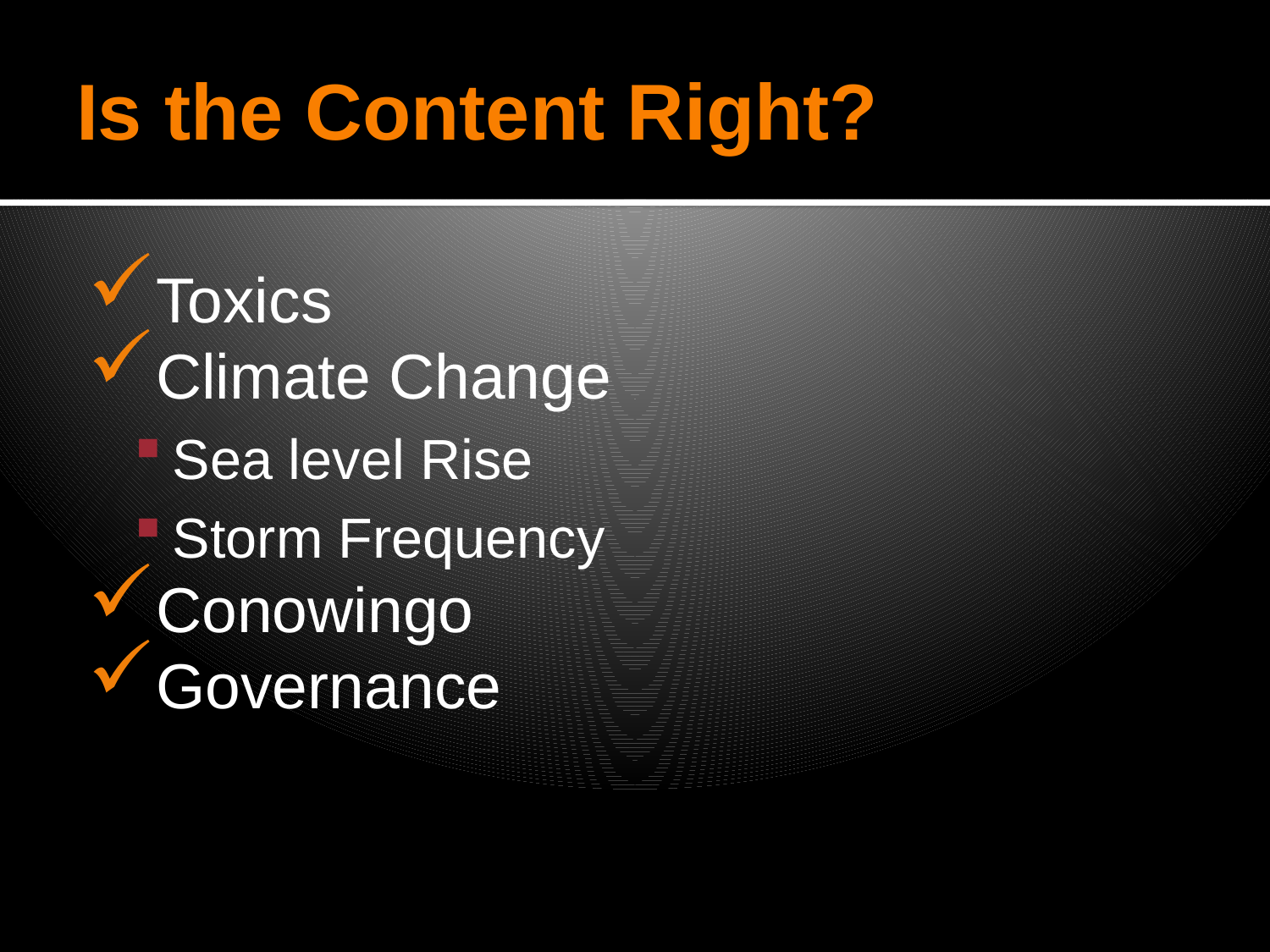

# Is the Content Right?
Toxics
Climate Change
Sea level Rise
Storm Frequency
Conowingo
Governance